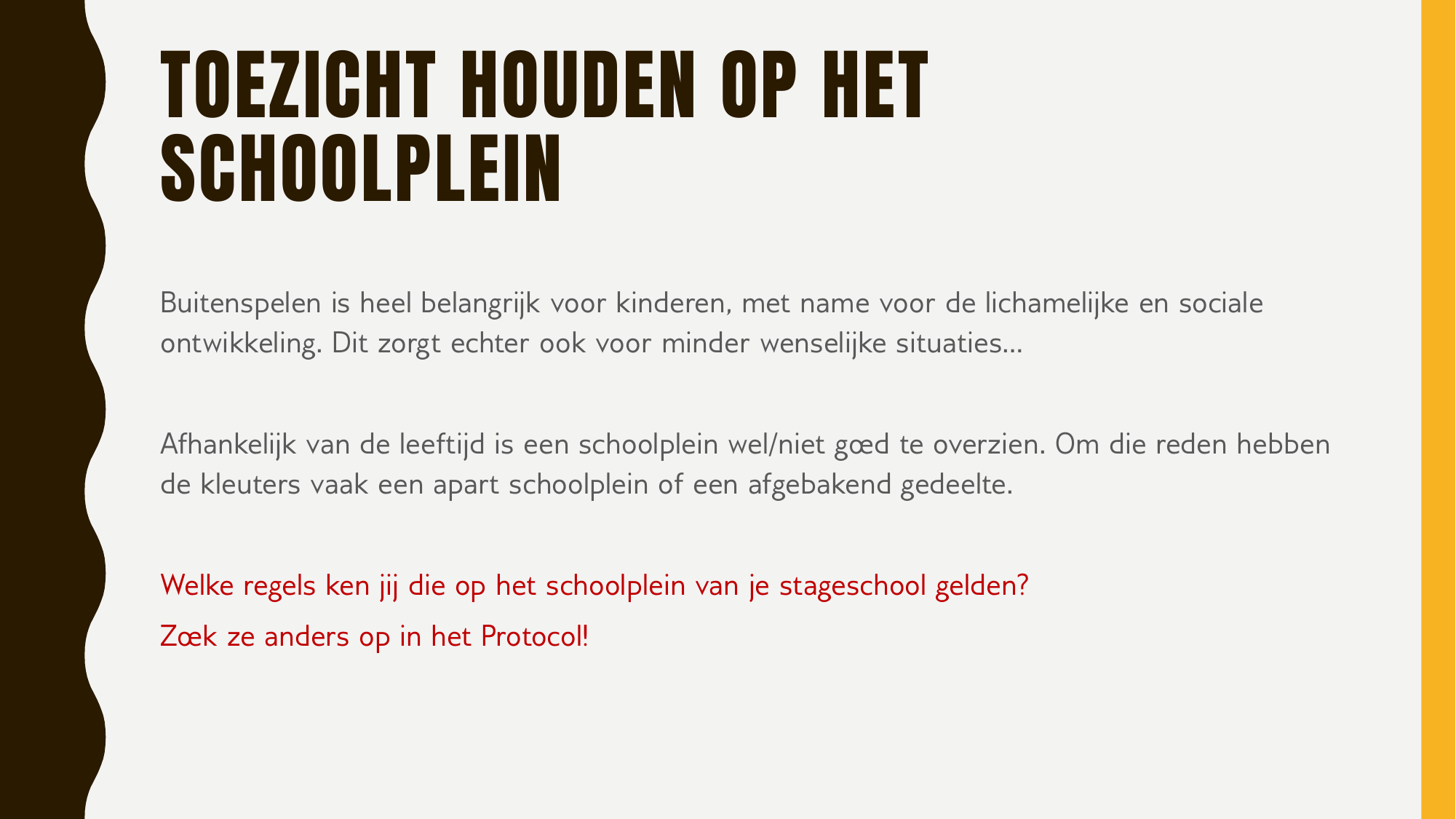

# Toezicht houden op het schoolplein
Buitenspelen is heel belangrijk voor kinderen, met name voor de lichamelijke en sociale ontwikkeling. Dit zorgt echter ook voor minder wenselijke situaties…

Afhankelijk van de leeftijd is een schoolplein wel/niet goed te overzien. Om die reden hebben de kleuters vaak een apart schoolplein of een afgebakend gedeelte.

Welke regels ken jij die op het schoolplein van je stageschool gelden?
Zoek ze anders op in het Protocol!